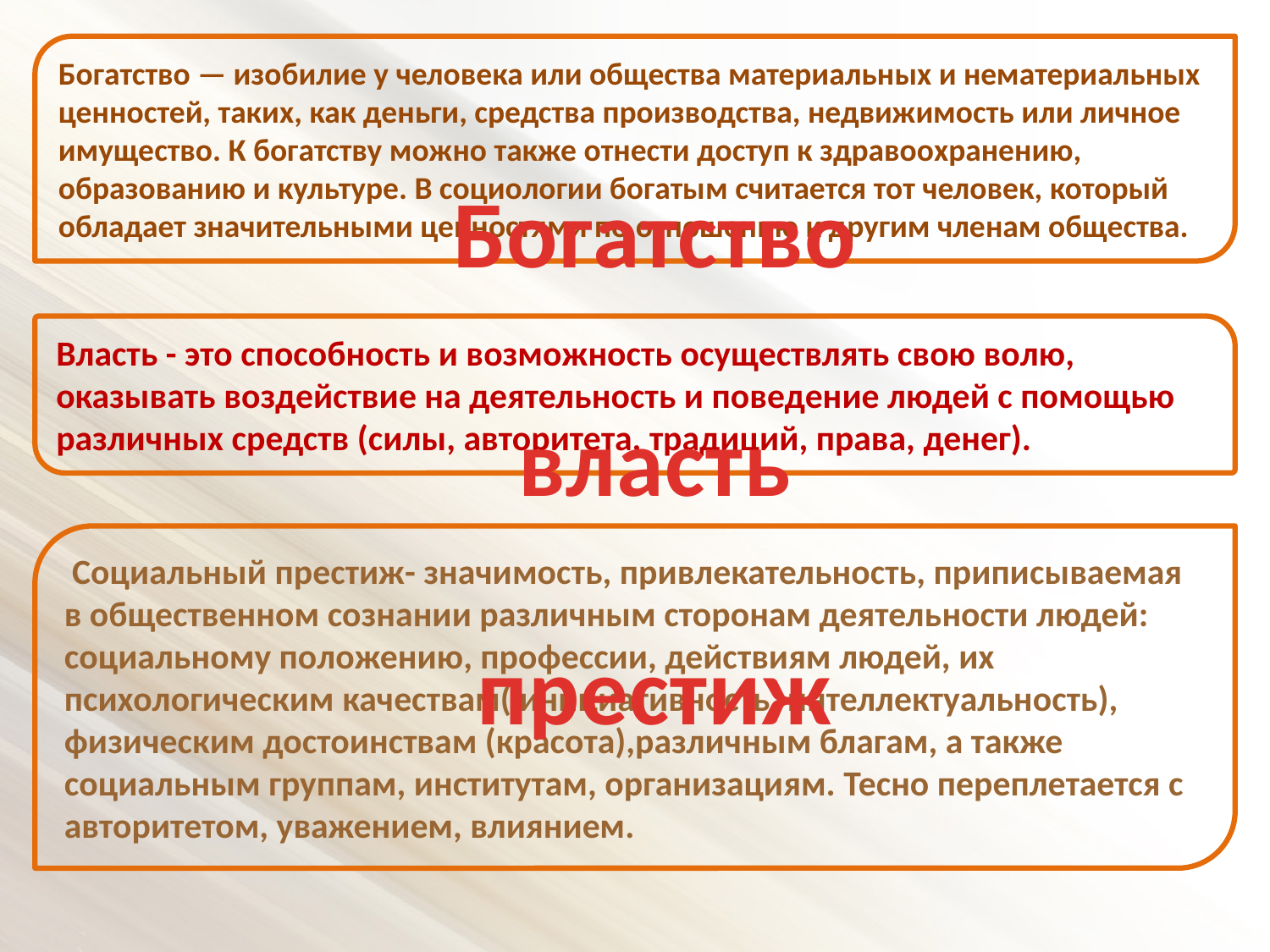

Богатство — изобилие у человека или общества материальных и нематериальных ценностей, таких, как деньги, средства производства, недвижимость или личное имущество. К богатству можно также отнести доступ к здравоохранению, образованию и культуре. В социологии богатым считается тот человек, который обладает значительными ценностями по отношению к другим членам общества.
Богатство

 власть

престиж
Власть - это способность и возможность осуществлять свою волю, оказывать воздействие на деятельность и поведение людей с помощью различных средств (силы, авторитета, традиций, права, денег).
 Социальный престиж- значимость, привлекательность, приписываемая в общественном сознании различным сторонам деятельности людей: социальному положению, профессии, действиям людей, их психологическим качествам( инициативность, интеллектуальность), физическим достоинствам (красота),различным благам, а также социальным группам, институтам, организациям. Тесно переплетается с авторитетом, уважением, влиянием.